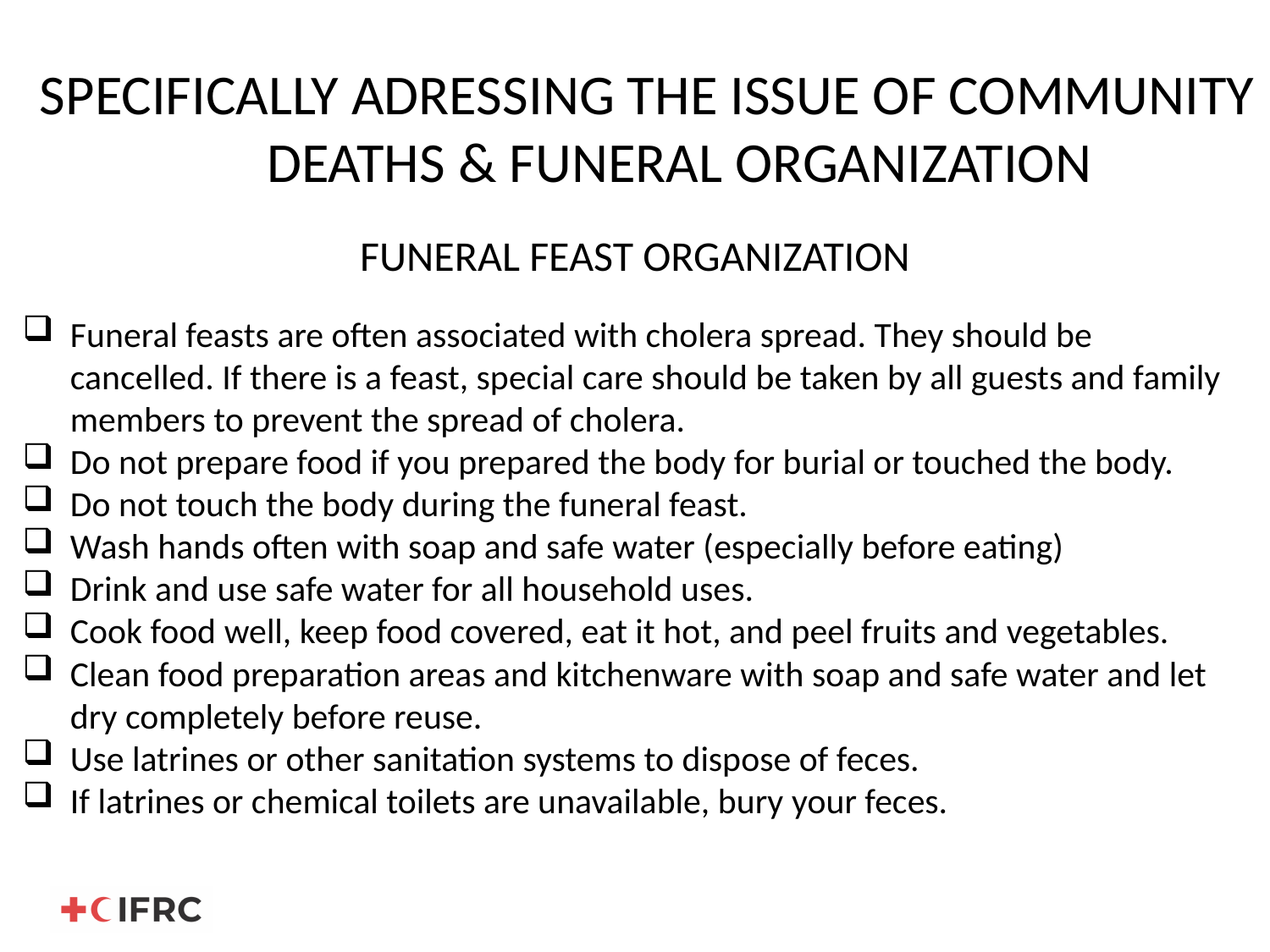

# SPECIFICALLY ADRESSING THE ISSUE OF COMMUNITY DEATHS & FUNERAL ORGANIZATION

FUNERAL FEAST ORGANIZATION

Funeral feasts are often associated with cholera spread. They should be cancelled. If there is a feast, special care should be taken by all guests and family members to prevent the spread of cholera.
Do not prepare food if you prepared the body for burial or touched the body.
Do not touch the body during the funeral feast.
Wash hands often with soap and safe water (especially before eating)
Drink and use safe water for all household uses.
Cook food well, keep food covered, eat it hot, and peel fruits and vegetables.
Clean food preparation areas and kitchenware with soap and safe water and let dry completely before reuse.
Use latrines or other sanitation systems to dispose of feces.
If latrines or chemical toilets are unavailable, bury your feces.